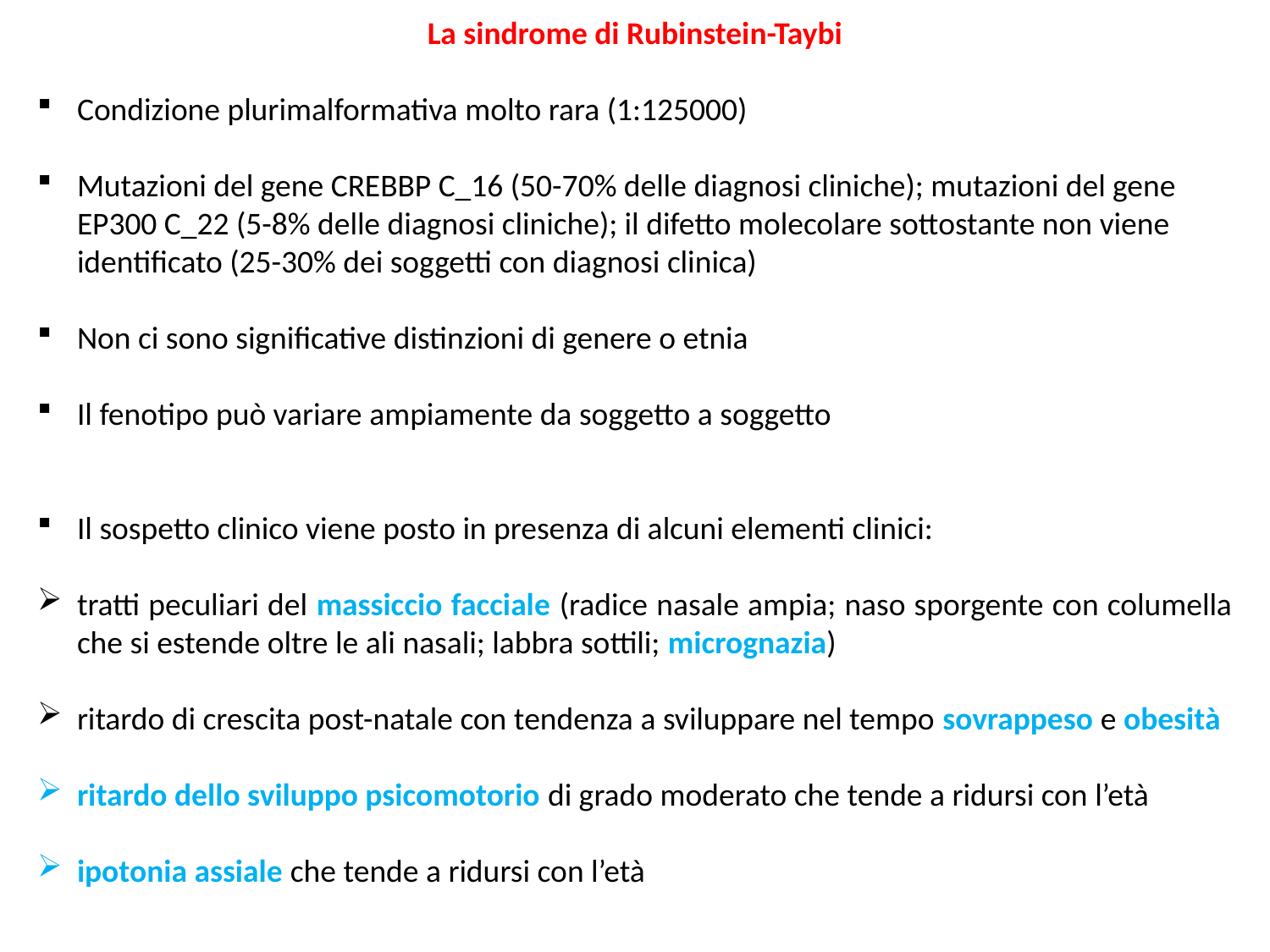

La sindrome di Rubinstein-Taybi

Condizione plurimalformativa molto rara (1:125000)

Mutazioni del gene CREBBP C_16 (50-70% delle diagnosi cliniche); mutazioni del gene EP300 C_22 (5-8% delle diagnosi cliniche); il difetto molecolare sottostante non viene identificato (25-30% dei soggetti con diagnosi clinica)

Non ci sono significative distinzioni di genere o etnia

Il fenotipo può variare ampiamente da soggetto a soggetto

Il sospetto clinico viene posto in presenza di alcuni elementi clinici:

tratti peculiari del massiccio facciale (radice nasale ampia; naso sporgente con columella che si estende oltre le ali nasali; labbra sottili; micrognazia)

ritardo di crescita post-natale con tendenza a sviluppare nel tempo sovrappeso e obesità

ritardo dello sviluppo psicomotorio di grado moderato che tende a ridursi con l’età

ipotonia assiale che tende a ridursi con l’età